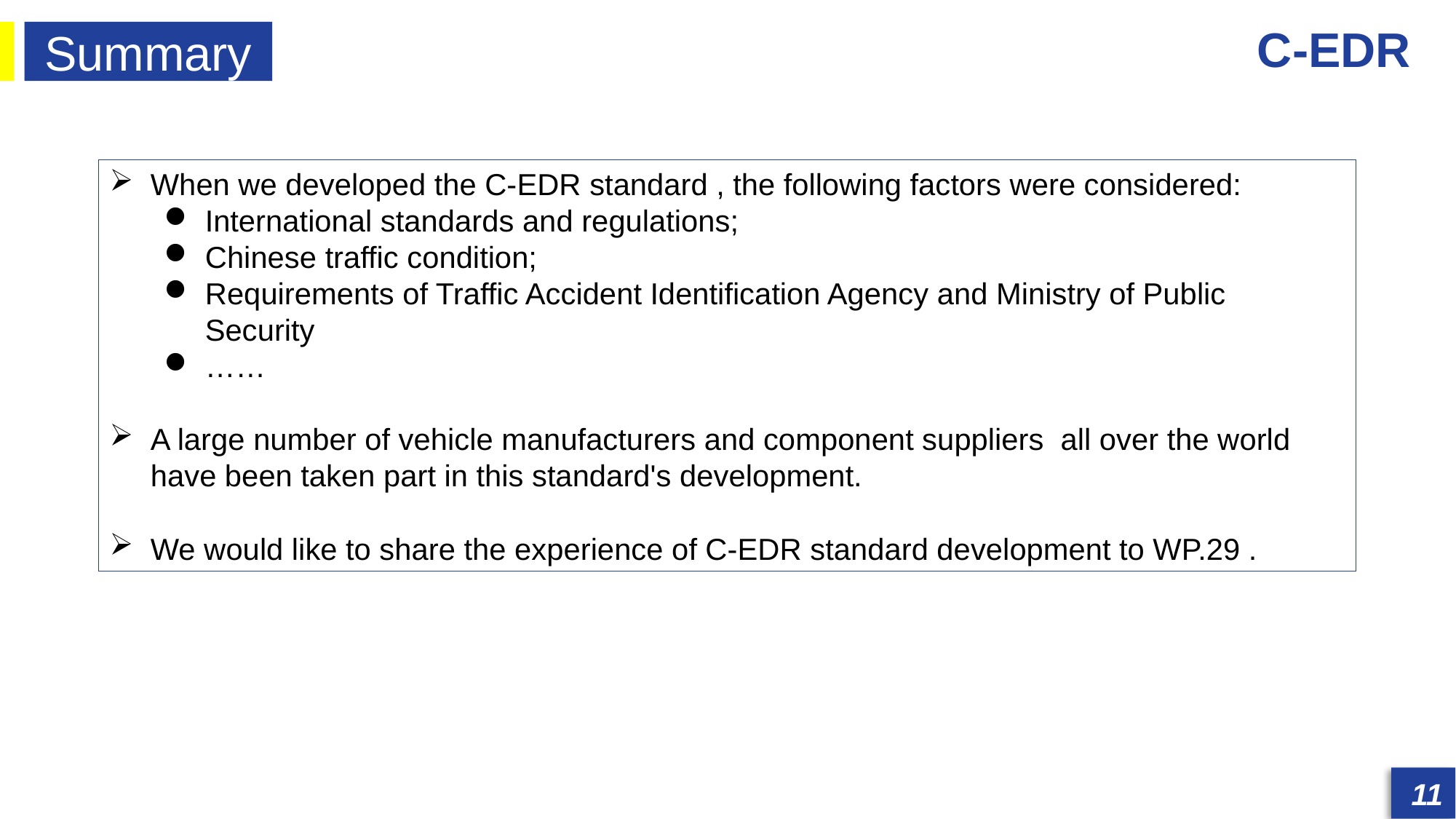

Summary
When we developed the C-EDR standard , the following factors were considered:
International standards and regulations;
Chinese traffic condition;
Requirements of Traffic Accident Identification Agency and Ministry of Public  Security
……

A large number of vehicle manufacturers and component suppliers  all over the world have been taken part in this standard's development.

We would like to share the experience of C-EDR standard development to WP.29 .
11